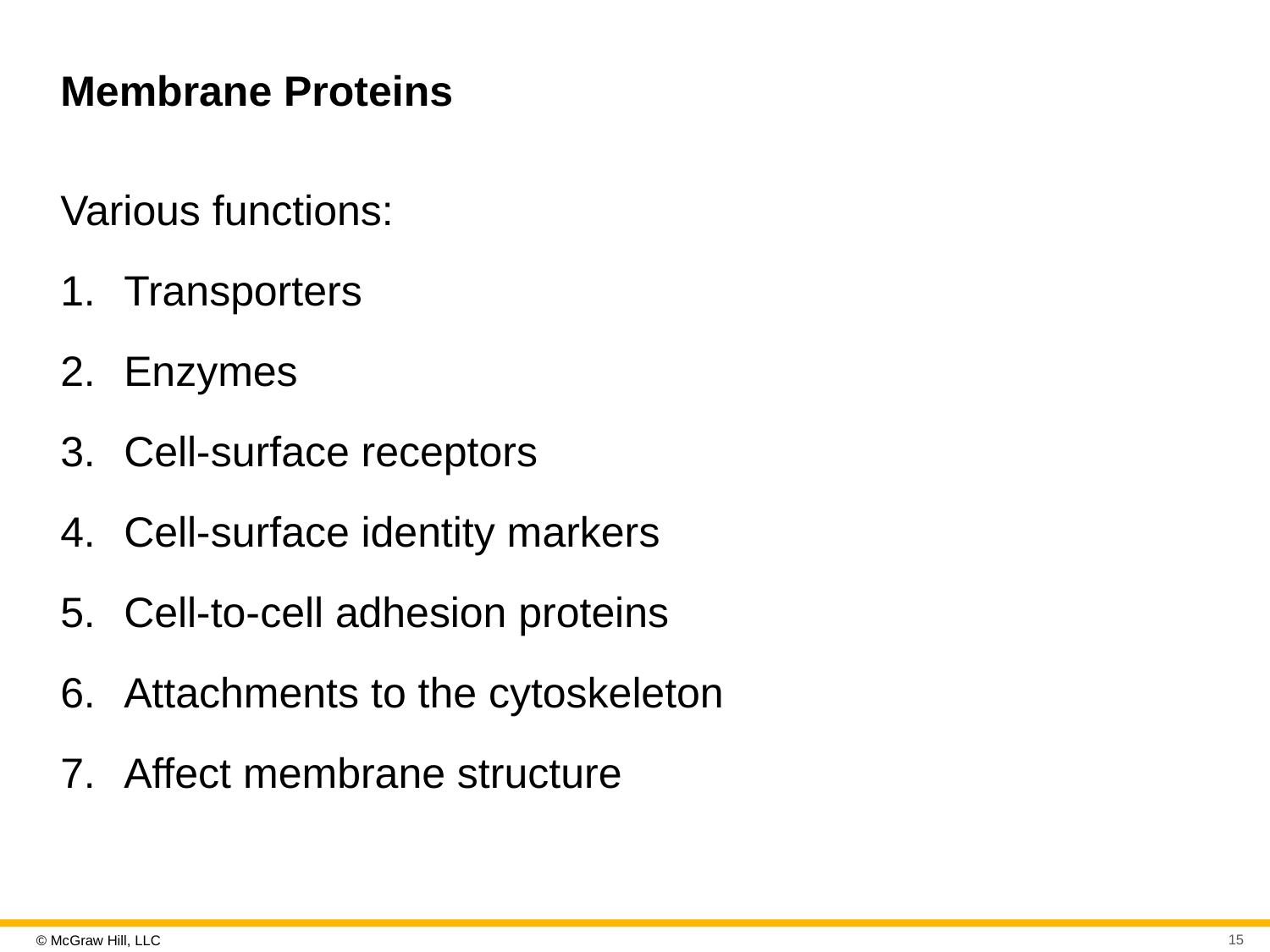

# Membrane Proteins
Various functions:
Transporters
Enzymes
Cell-surface receptors
Cell-surface identity markers
Cell-to-cell adhesion proteins
Attachments to the cytoskeleton
Affect membrane structure
15